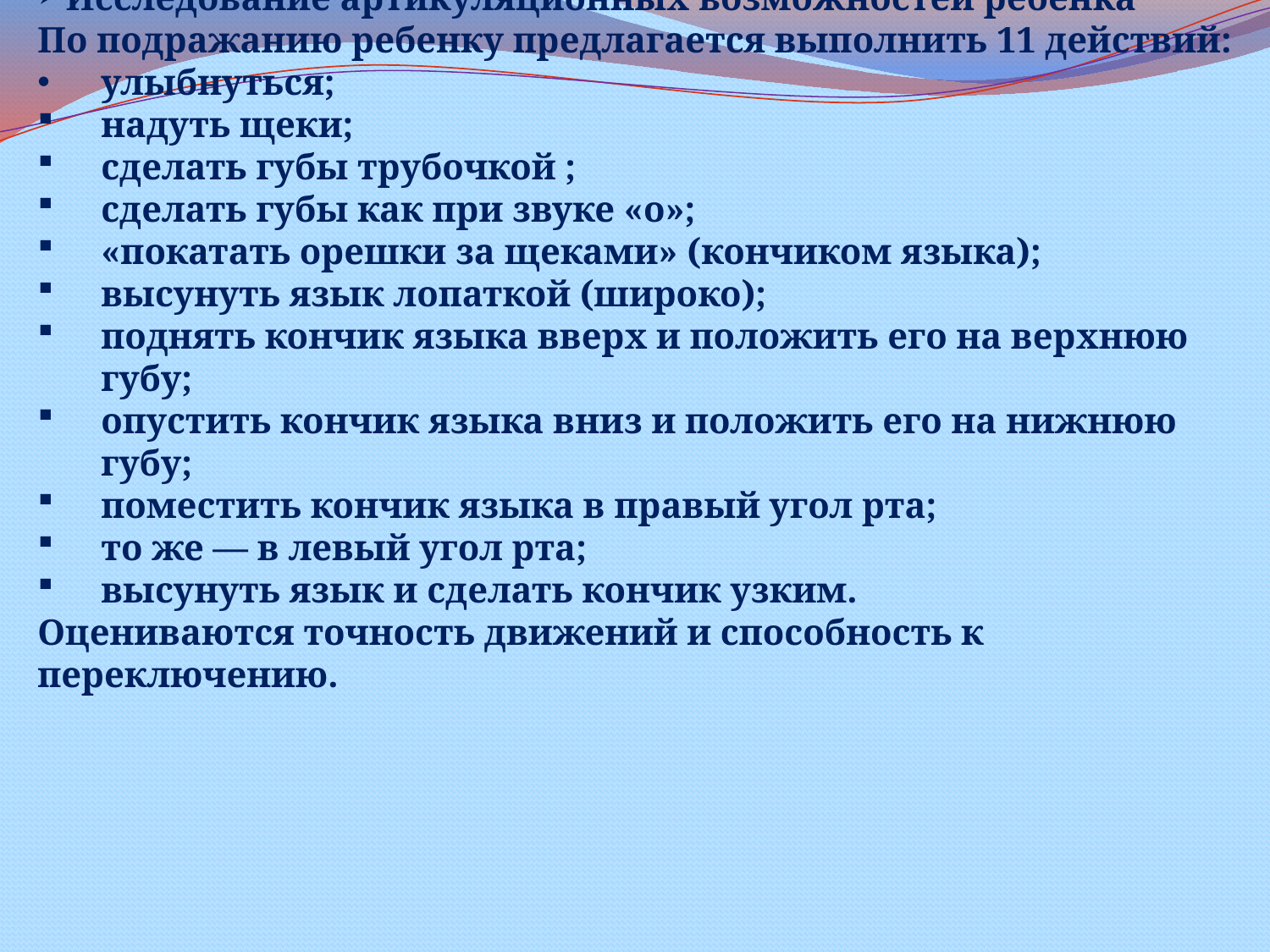

Исследование артикуляционных возможностей ребенка
По подражанию ребенку предлагается выполнить 11 действий:
улыбнуться;
надуть щеки;
сделать губы трубочкой ;
сделать губы как при звуке «о»;
«покатать орешки за щеками» (кончиком языка);
высунуть язык лопаткой (широко);
поднять кончик языка вверх и положить его на верхнюю губу;
опустить кончик языка вниз и положить его на нижнюю губу;
поместить кончик языка в правый угол рта;
то же — в левый угол рта;
высунуть язык и сделать кончик узким.
Оцениваются точность движений и способность к переключению.